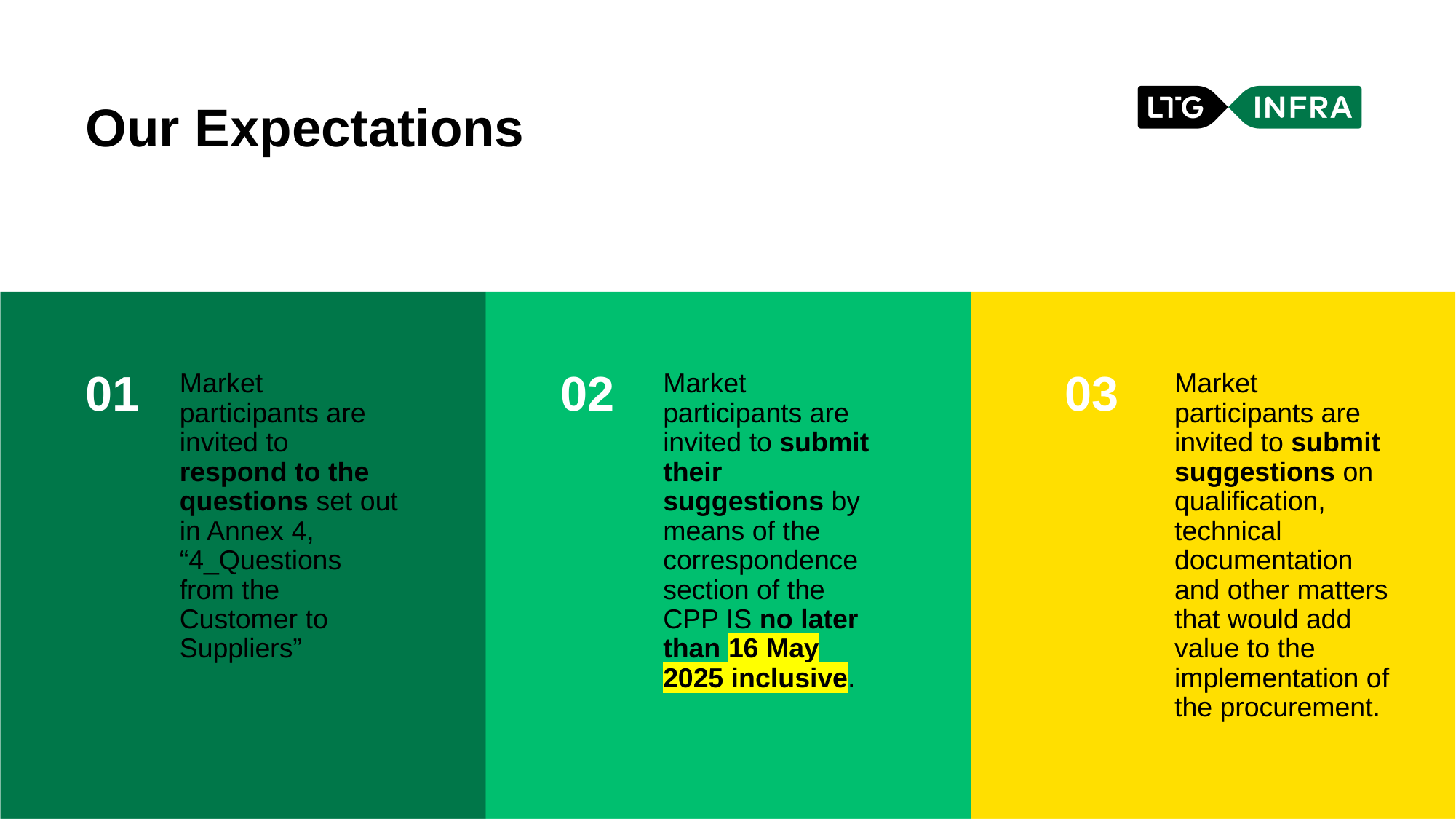

Our Expectations
Market participants are invited to respond to the questions set out in Annex 4, “4_Questions from the Customer to Suppliers”
01
02
Market participants are invited to submit their suggestions by means of the correspondence section of the CPP IS no later than 16 May 2025 inclusive.
03
Market participants are invited to submit suggestions on qualification, technical documentation and other matters that would add value to the implementation of the procurement.